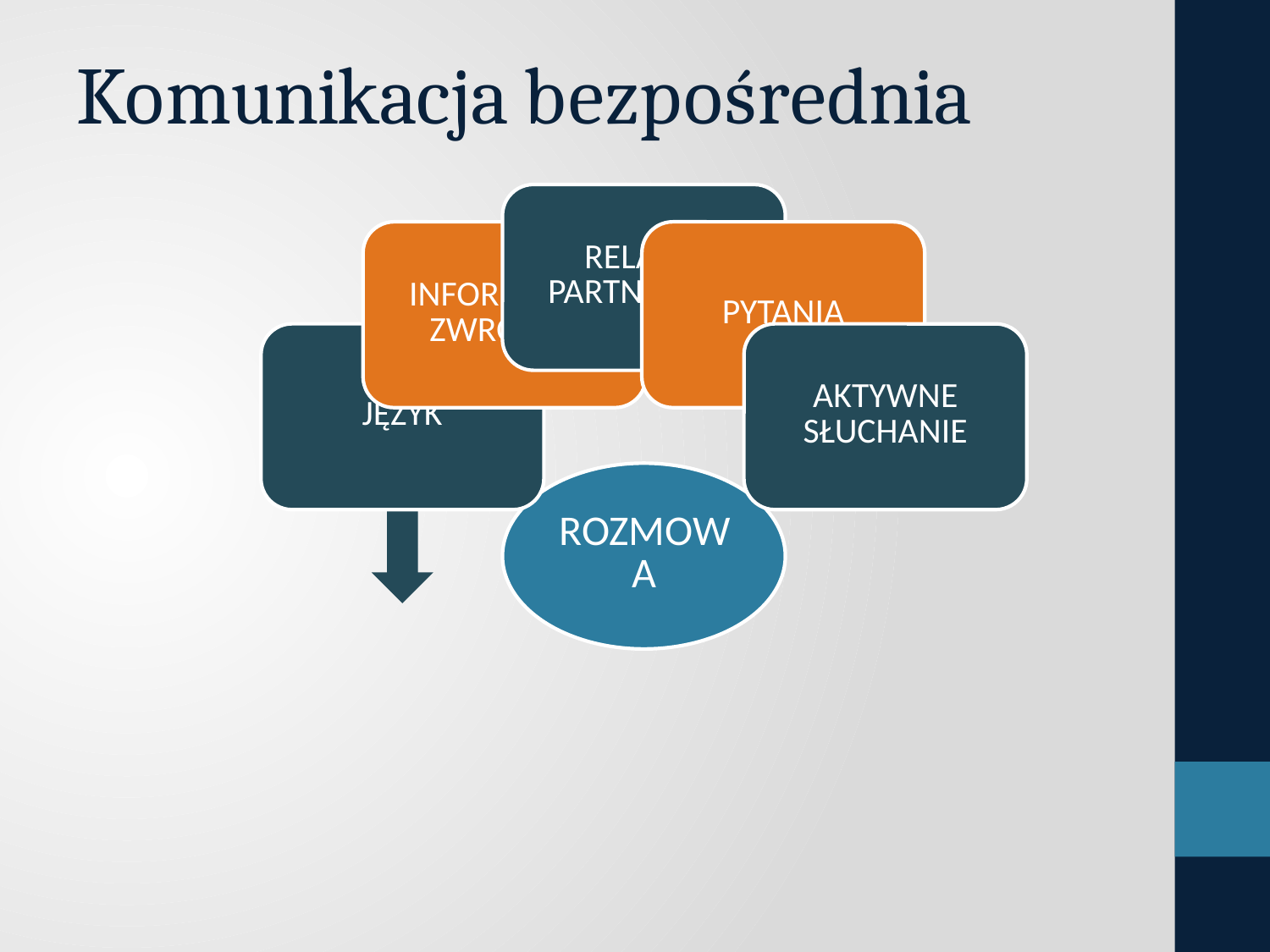

# Komunikacja bezpośrednia
JĘZYK
RELACJE PARTNERSKIE
PYTANIA
ROZMOWA
AKTYWNE SŁUCHANIE